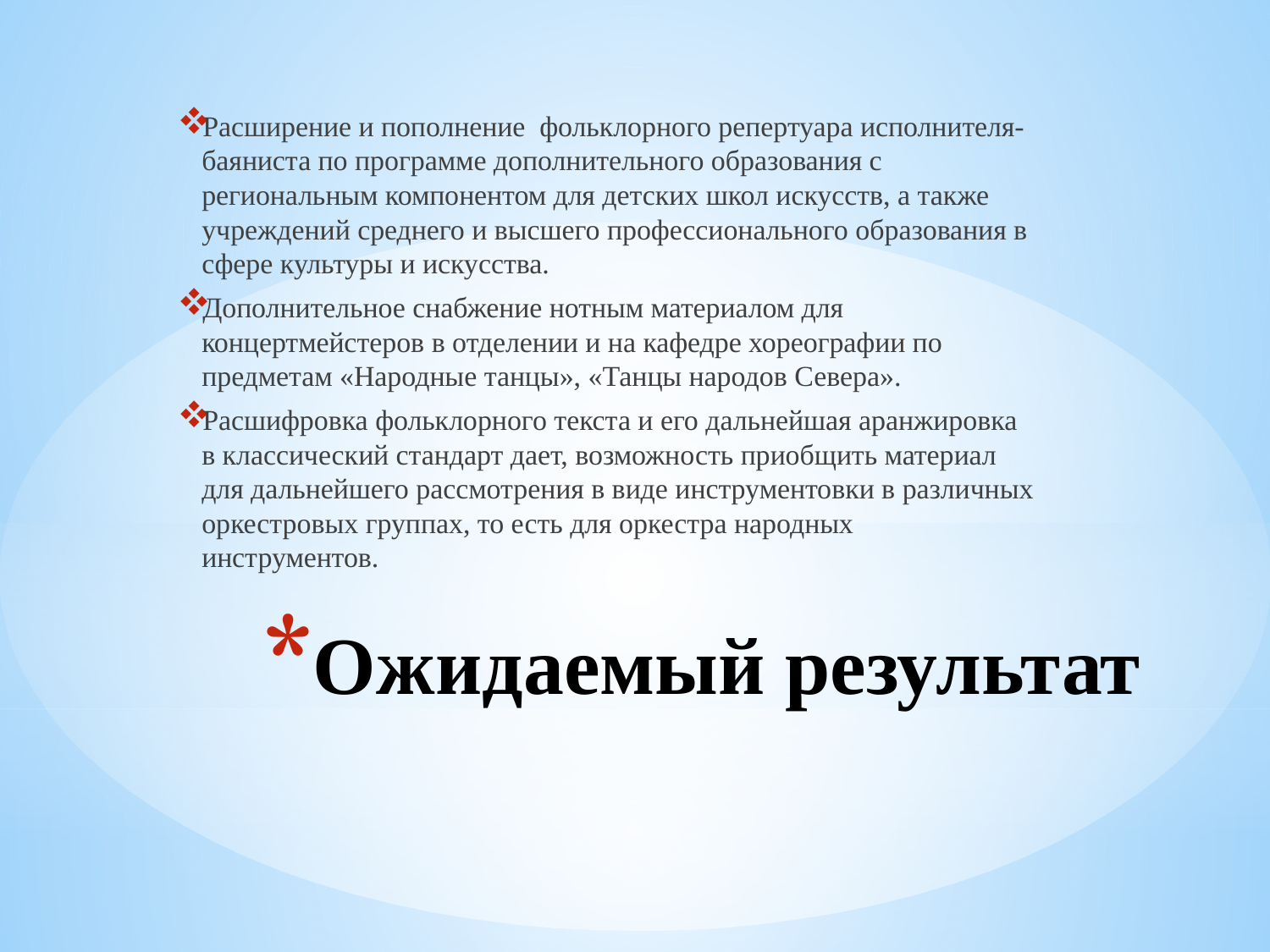

Расширение и пополнение  фольклорного репертуара исполнителя-баяниста по программе дополнительного образования с региональным компонентом для детских школ искусств, а также учреждений среднего и высшего профессионального образования в сфере культуры и искусства.
Дополнительное снабжение нотным материалом для концертмейстеров в отделении и на кафедре хореографии по предметам «Народные танцы», «Танцы народов Севера».
Расшифровка фольклорного текста и его дальнейшая аранжировка в классический стандарт дает, возможность приобщить материал для дальнейшего рассмотрения в виде инструментовки в различных оркестровых группах, то есть для оркестра народных инструментов.

# Ожидаемый результат